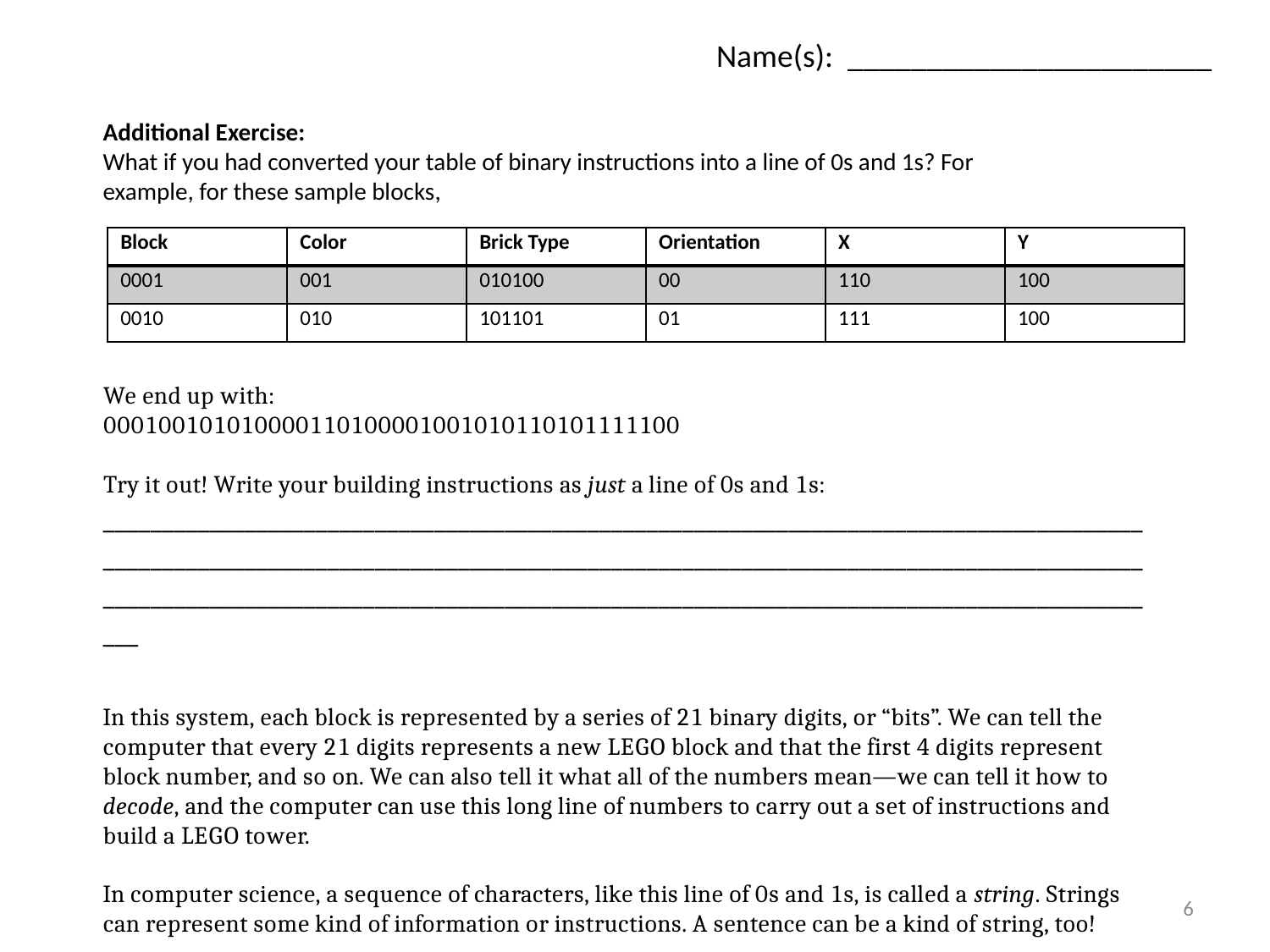

Name(s):  _______________________
Additional Exercise:
What if you had converted your table of binary instructions into a line of 0s and 1s? For example, for these sample blocks,

| Block | Color | Brick Type | Orientation | X | Y |
| --- | --- | --- | --- | --- | --- |
| 0001 | 001 | 010100 | 00 | 110 | 100 |
| 0010 | 010 | 101101 | 01 | 111 | 100 |
We end up with:
000100101010000110100001001010110101111100

Try it out! Write your building instructions as just a line of 0s and 1s:
___________________________________________________________________________________________________________________________________________________________________________________________________________________________________________________________________________

In this system, each block is represented by a series of 21 binary digits, or “bits”. We can tell the computer that every 21 digits represents a new LEGO block and that the first 4 digits represent block number, and so on. We can also tell it what all of the numbers mean—we can tell it how to decode, and the computer can use this long line of numbers to carry out a set of instructions and build a LEGO tower.

In computer science, a sequence of characters, like this line of 0s and 1s, is called a string. Strings can represent some kind of information or instructions. A sentence can be a kind of string, too!
6